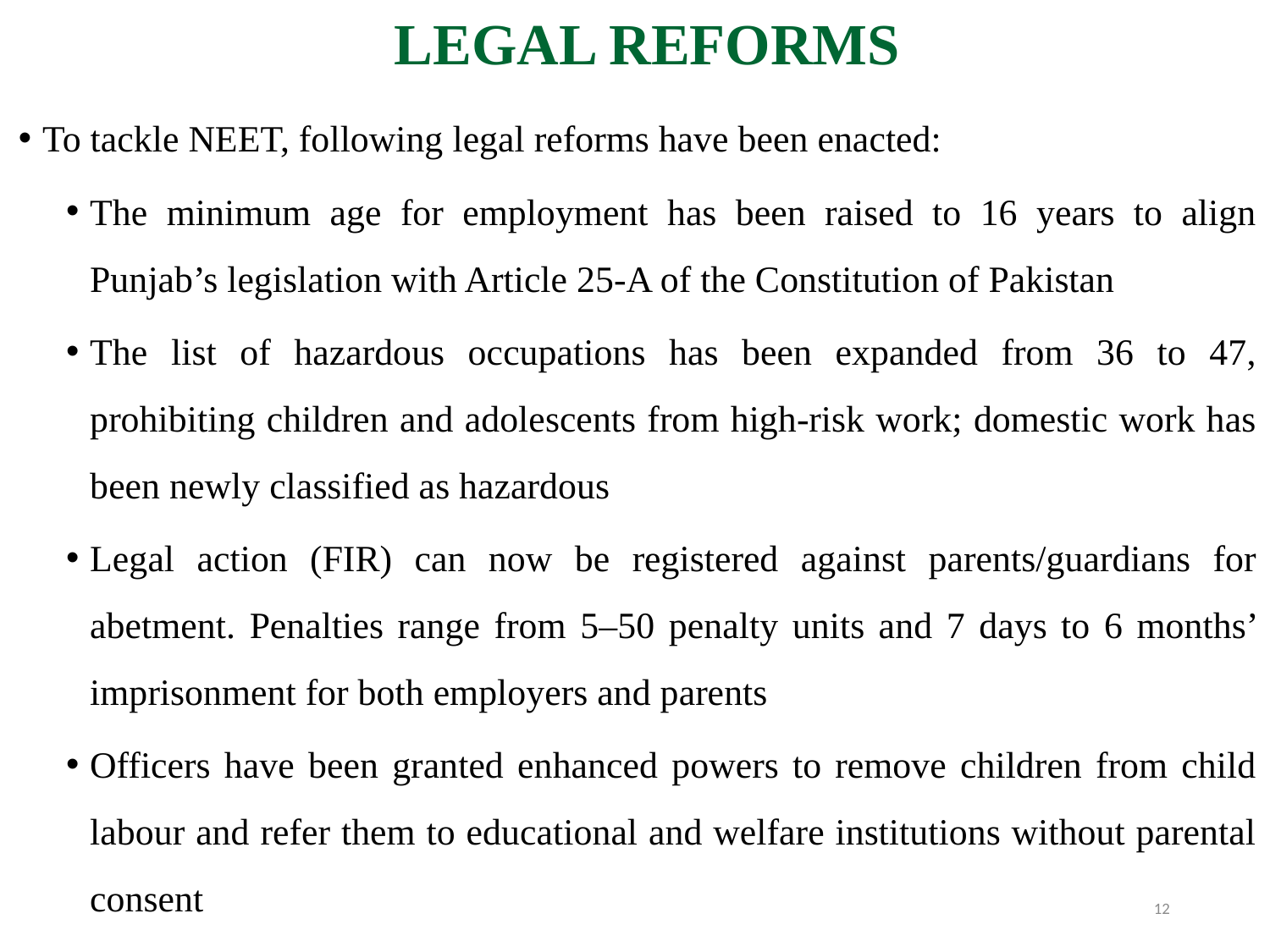

# LEGAL REFORMS
To tackle NEET, following legal reforms have been enacted:
The minimum age for employment has been raised to 16 years to align Punjab’s legislation with Article 25-A of the Constitution of Pakistan
The list of hazardous occupations has been expanded from 36 to 47, prohibiting children and adolescents from high-risk work; domestic work has been newly classified as hazardous
Legal action (FIR) can now be registered against parents/guardians for abetment. Penalties range from 5–50 penalty units and 7 days to 6 months’ imprisonment for both employers and parents
Officers have been granted enhanced powers to remove children from child labour and refer them to educational and welfare institutions without parental consent
12